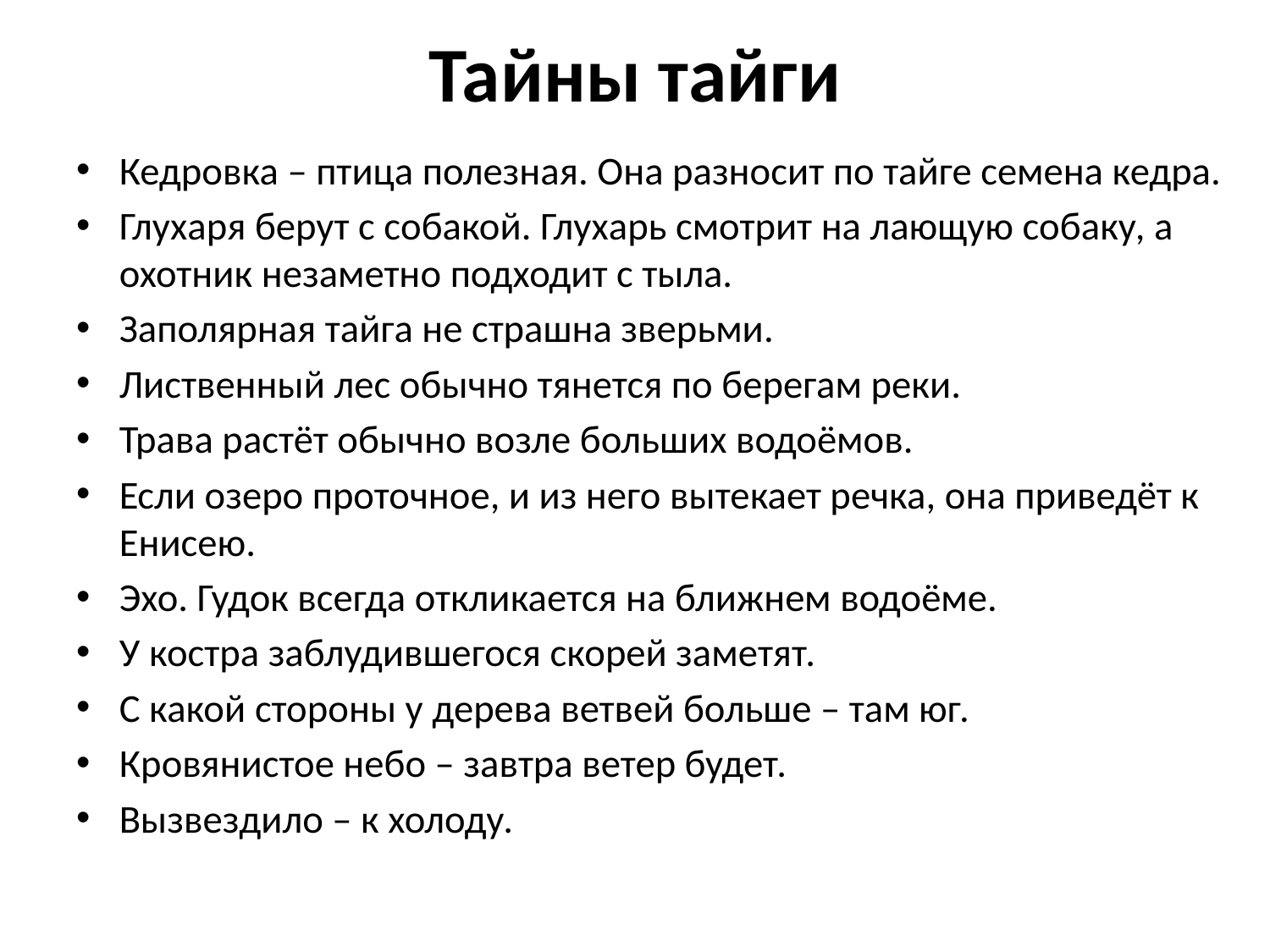

# Тайны тайги
Кедровка – птица полезная. Она разносит по тайге семена кедра.
Глухаря берут с собакой. Глухарь смотрит на лающую собаку, а охотник незаметно подходит с тыла.
Заполярная тайга не страшна зверьми.
Лиственный лес обычно тянется по берегам реки.
Трава растёт обычно возле больших водоёмов.
Если озеро проточное, и из него вытекает речка, она приведёт к Енисею.
Эхо. Гудок всегда откликается на ближнем водоёме.
У костра заблудившегося скорей заметят.
С какой стороны у дерева ветвей больше – там юг.
Кровянистое небо – завтра ветер будет.
Вызвездило – к холоду.